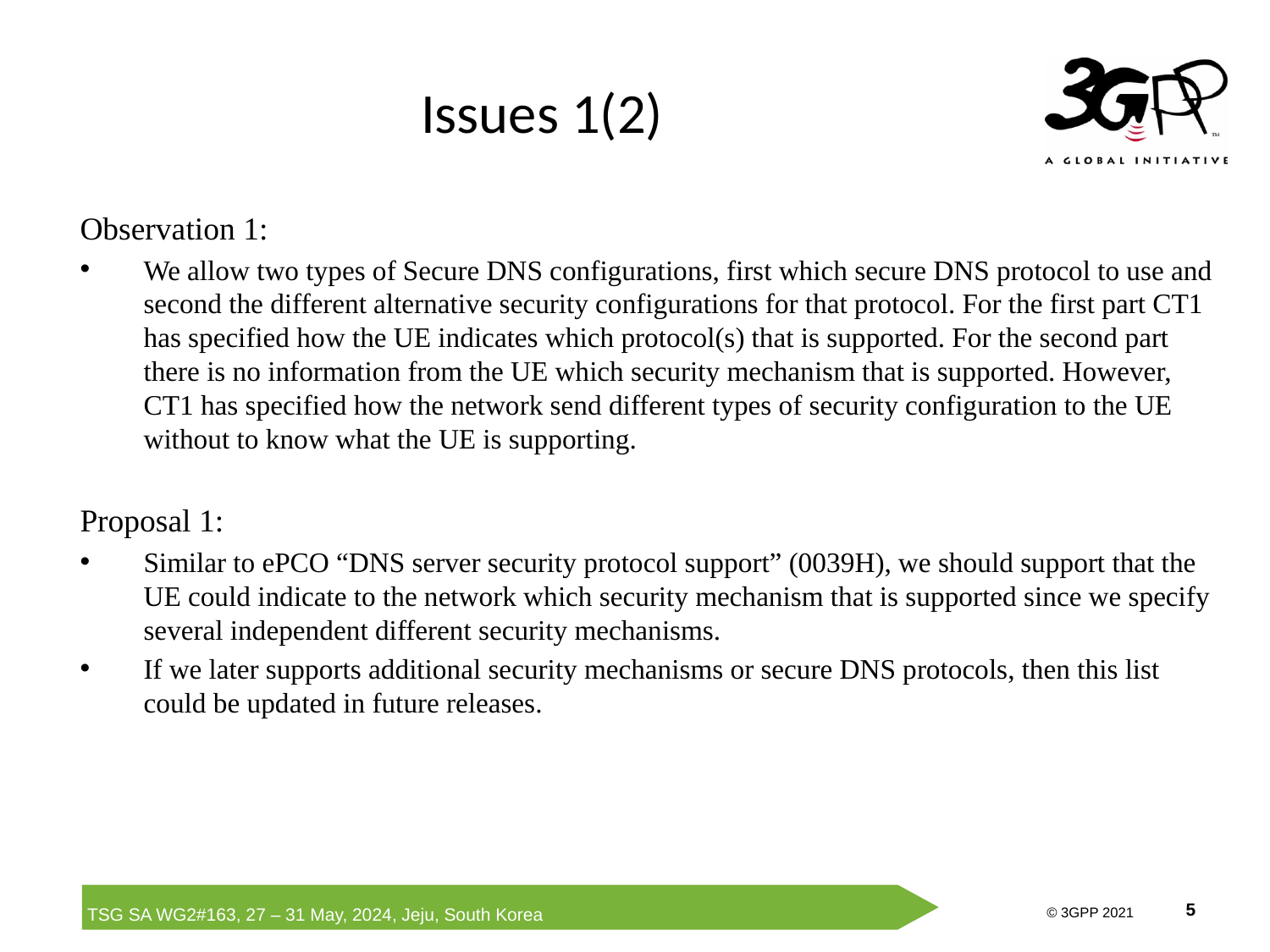

# Issues 1(2)
Observation 1:
We allow two types of Secure DNS configurations, first which secure DNS protocol to use and second the different alternative security configurations for that protocol. For the first part CT1 has specified how the UE indicates which protocol(s) that is supported. For the second part there is no information from the UE which security mechanism that is supported. However, CT1 has specified how the network send different types of security configuration to the UE without to know what the UE is supporting.

Proposal 1:
Similar to ePCO “DNS server security protocol support” (0039H), we should support that the UE could indicate to the network which security mechanism that is supported since we specify several independent different security mechanisms.
If we later supports additional security mechanisms or secure DNS protocols, then this list could be updated in future releases.